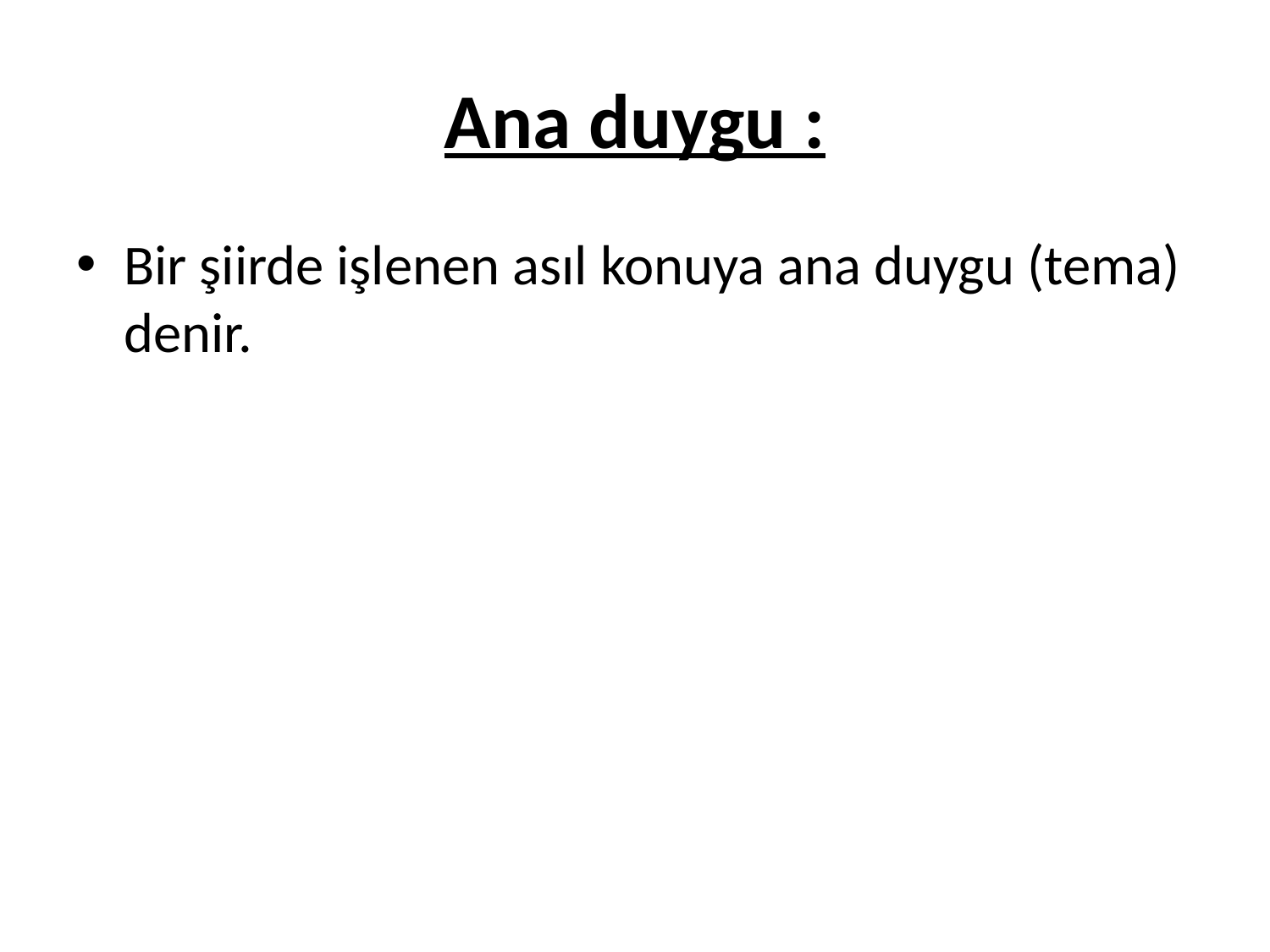

# Ana duygu :
Bir şiirde işlenen asıl konuya ana duygu (tema) denir.